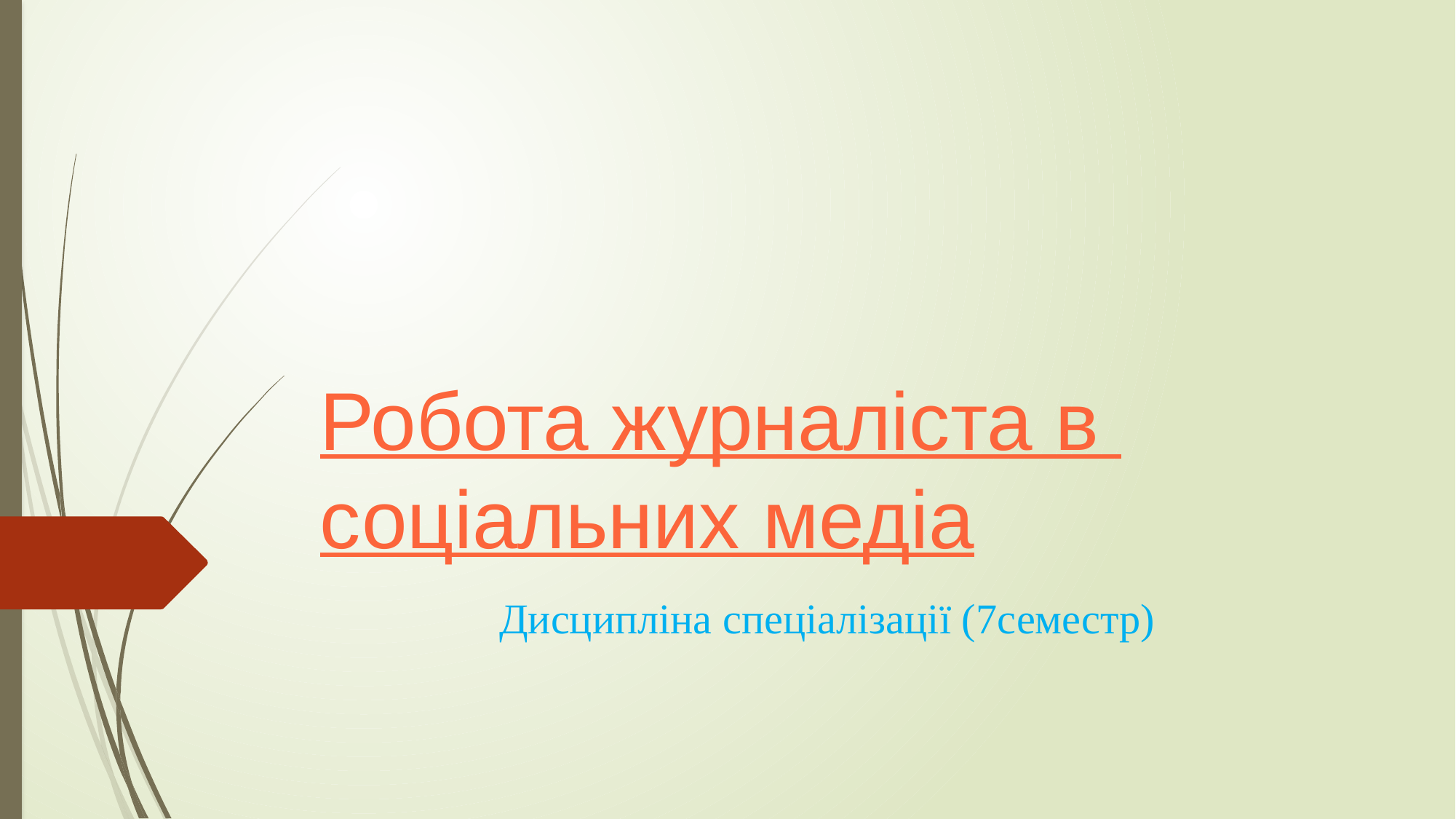

# Робота журналіста в соціальних медіа
Дисципліна спеціалізації (7семестр)